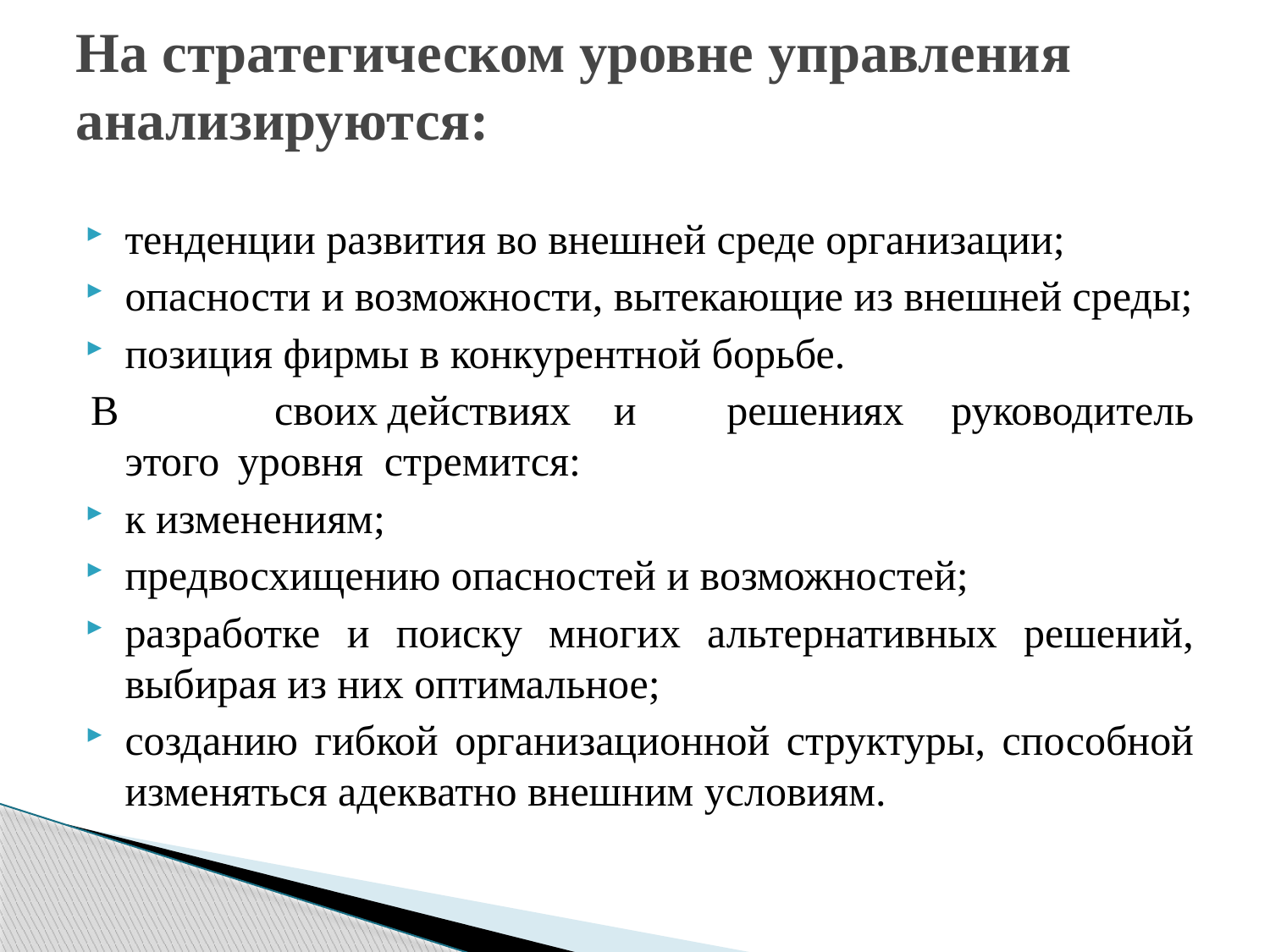

# На стратегическом уровне управления анализируются:
тенденции развития во внешней среде организации;
опасности и возможности, вытекающие из внешней среды;
позиция фирмы в конкурентной борьбе.
В 	своих	действиях	и	решениях руководитель этого	уровня  стремится:
к изменениям;
предвосхищению опасностей и возможностей;
разработке и поиску многих альтернативных решений, выбирая из них оптимальное;
созданию гибкой организационной структуры, способной изменяться адекватно внешним условиям.